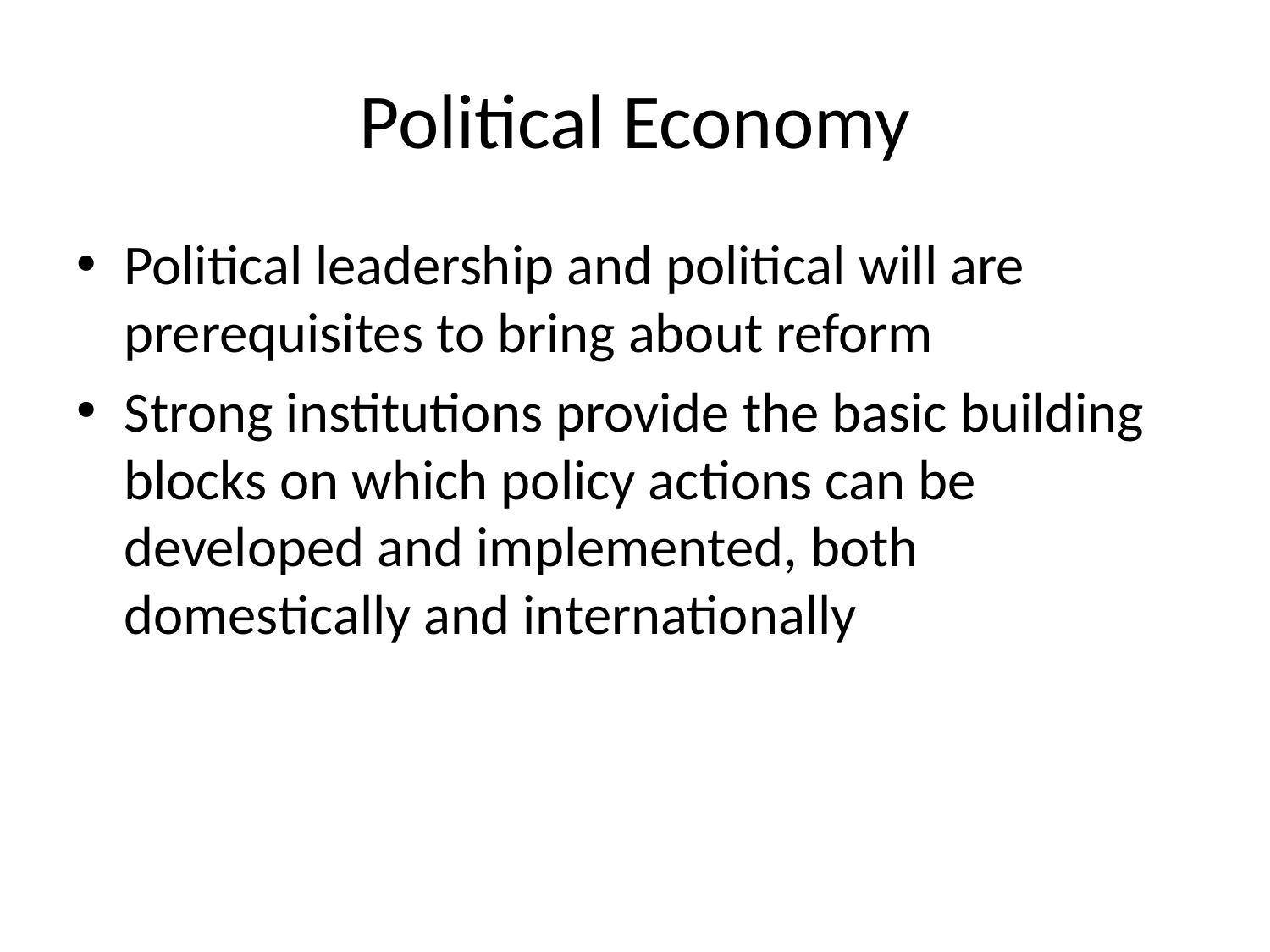

# Political Economy
Political leadership and political will are prerequisites to bring about reform
Strong institutions provide the basic building blocks on which policy actions can be developed and implemented, both domestically and internationally